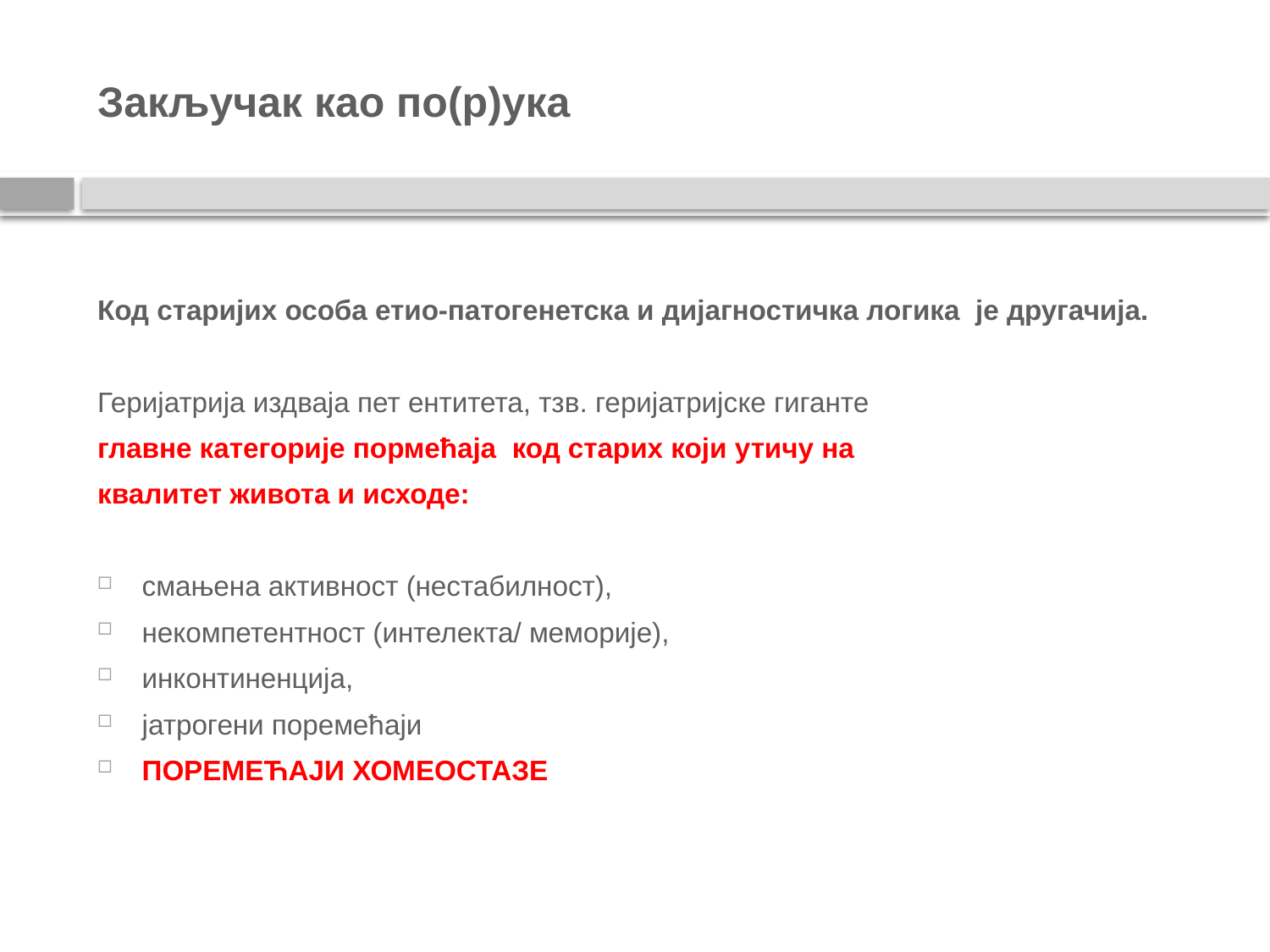

# Закључак као по(р)ука
Код старијих особа етио-патогенетска и дијагностичка логика  је другачија.

Геријатрија издваја пет ентитета, тзв. геријатријске гиганте
главне категорије пормећаја  код старих који утичу на
квалитет живота и исходе:

смањена активност (нестабилност),
некомпетентност (интелекта/ меморије),
инконтиненција,
јатрогени поремећаји
ПОРЕМЕЋАЈИ ХОМЕОСТАЗЕ